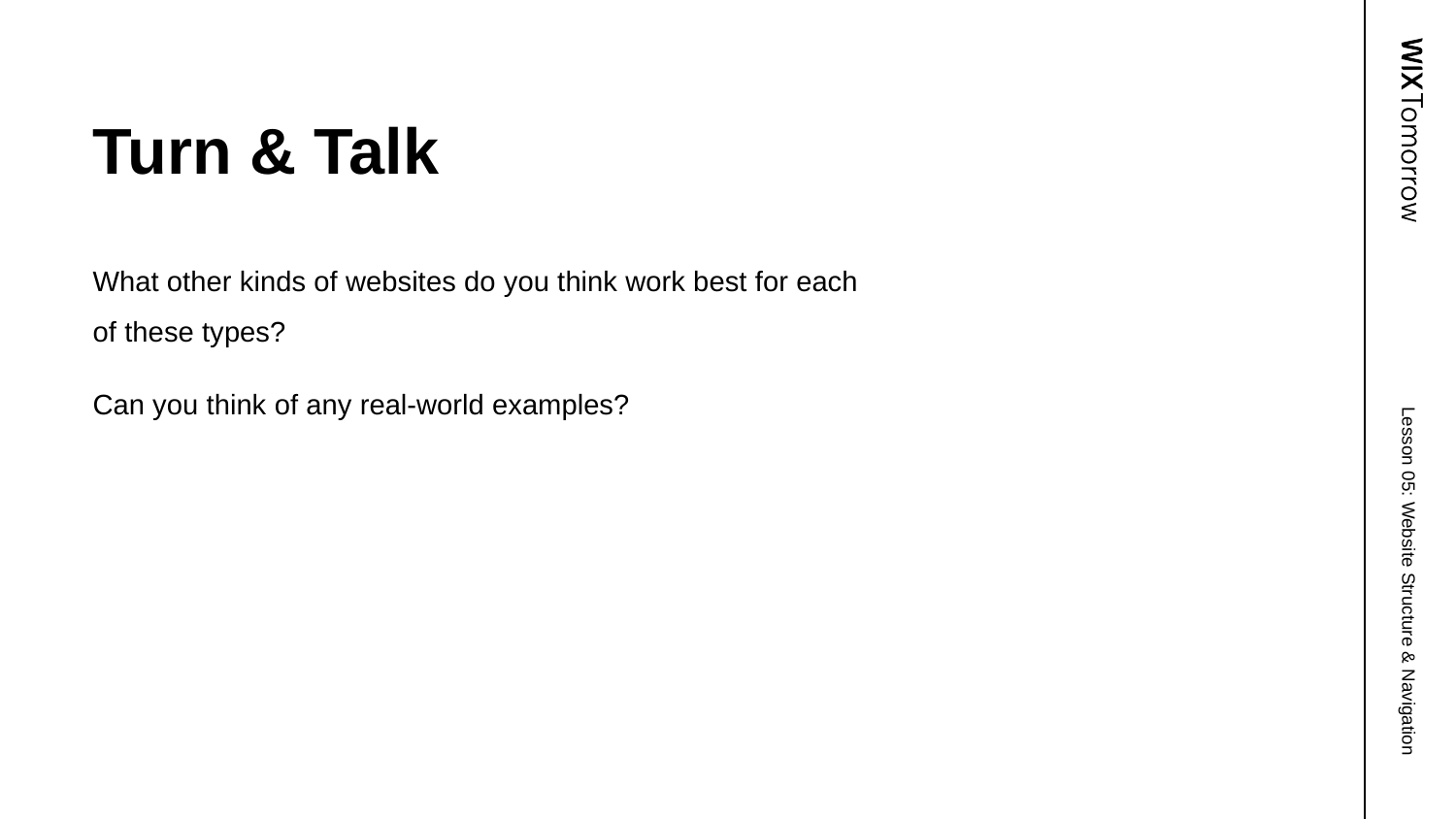

# Turn & Talk
What other kinds of websites do you think work best for each of these types?
Can you think of any real-world examples?